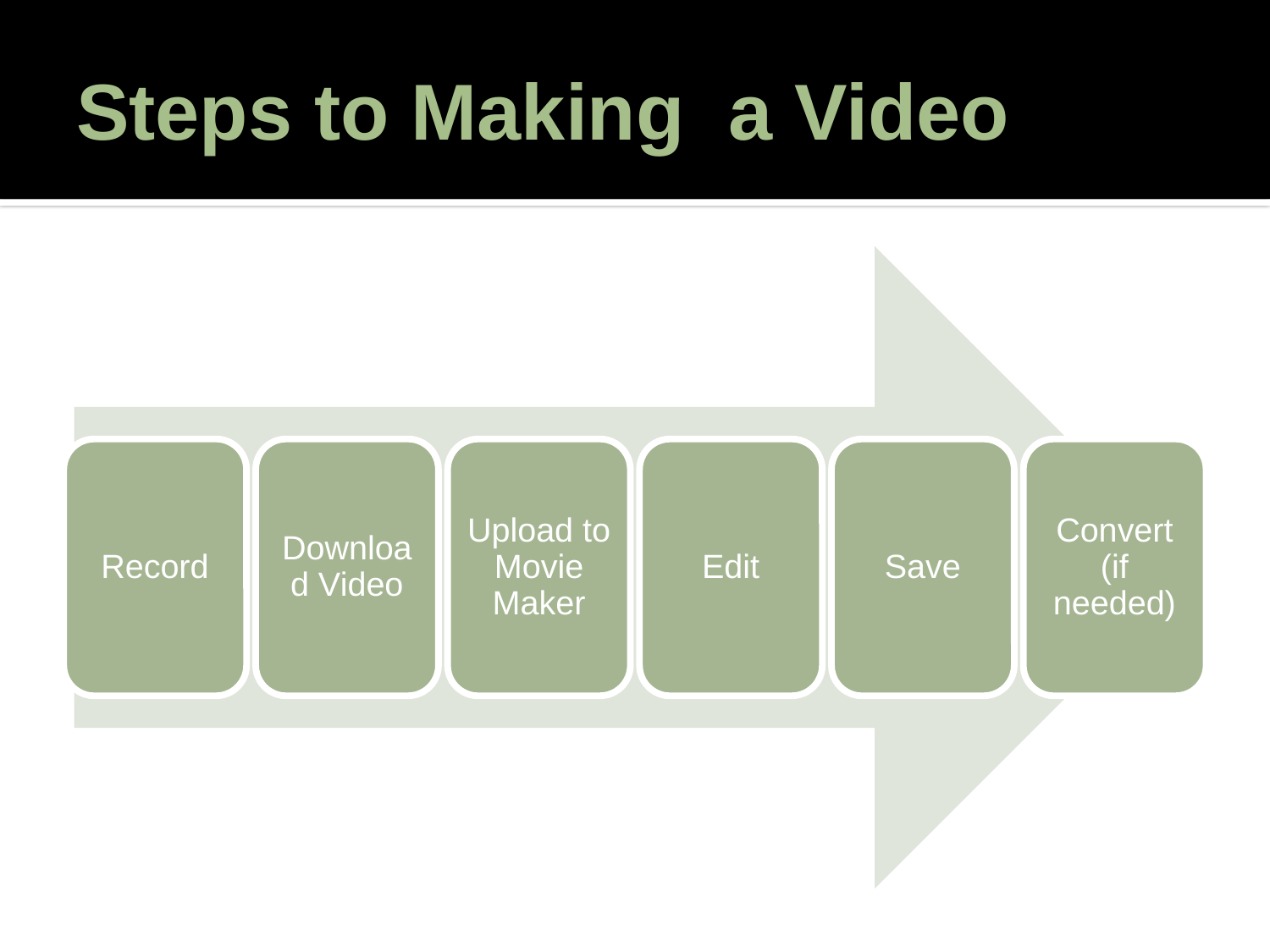

# Steps to Making  a Video
Record
Download Video
Upload to Movie Maker
Edit
Save
Convert (if needed)